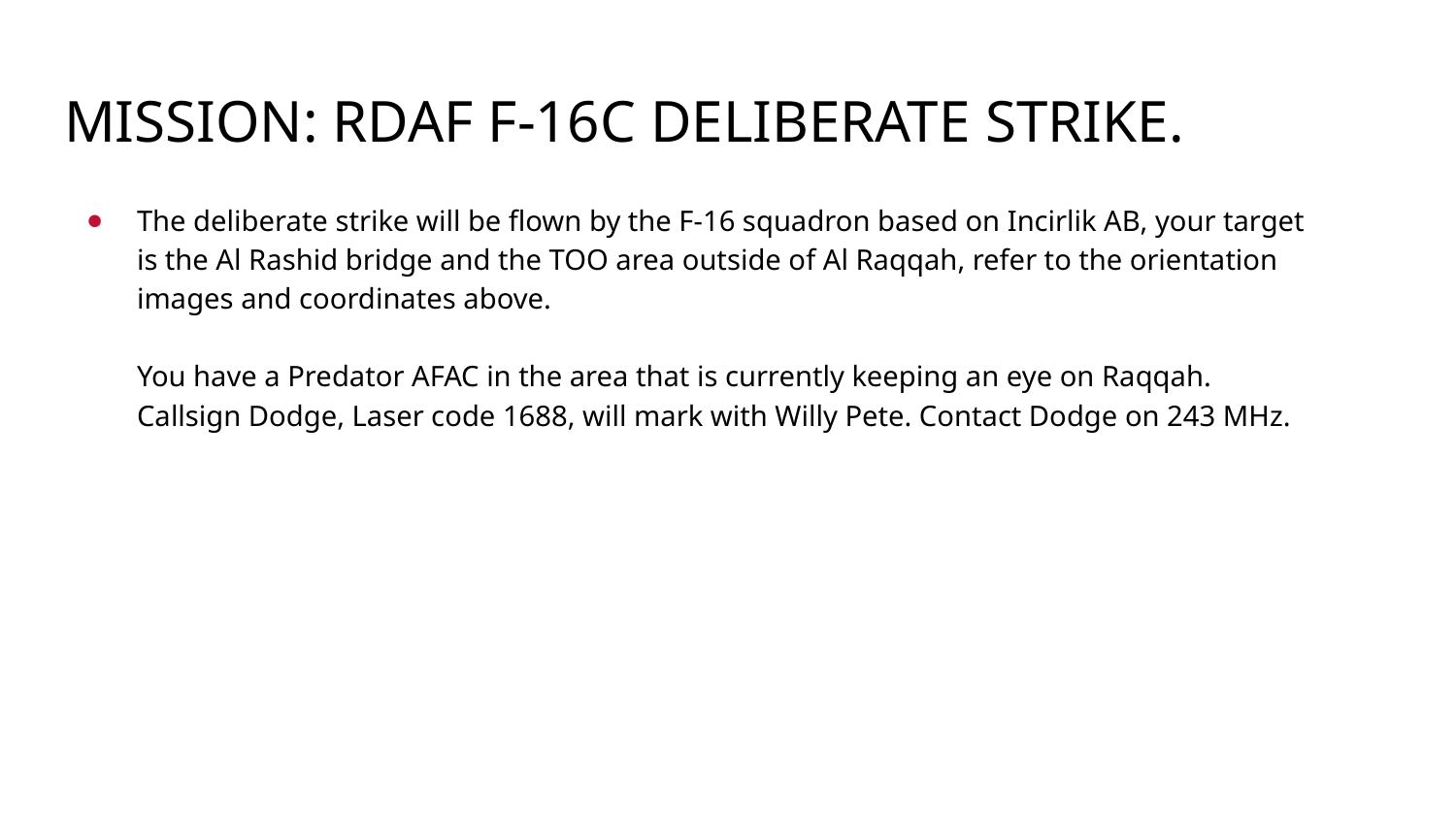

# MISSION: RDAF F-16C DELIBERATE STRIKE.
The deliberate strike will be flown by the F-16 squadron based on Incirlik AB, your target
is the Al Rashid bridge and the TOO area outside of Al Raqqah, refer to the orientation
images and coordinates above.
You have a Predator AFAC in the area that is currently keeping an eye on Raqqah.
Callsign Dodge, Laser code 1688, will mark with Willy Pete. Contact Dodge on 243 MHz.